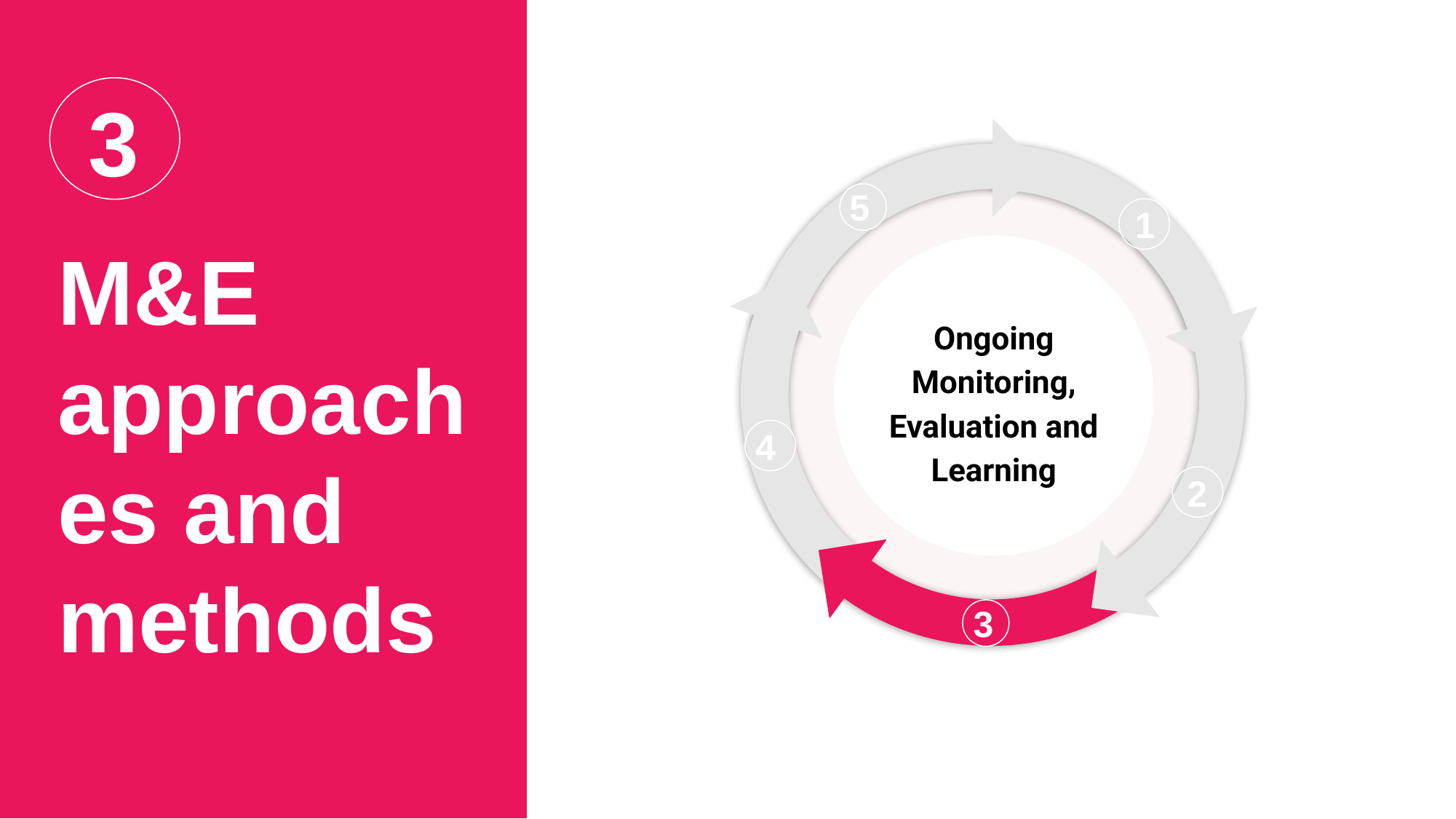

3

1

5

1

M&E approaches and methods

Ongoing Monitoring, Evaluation and Learning
4

2

3